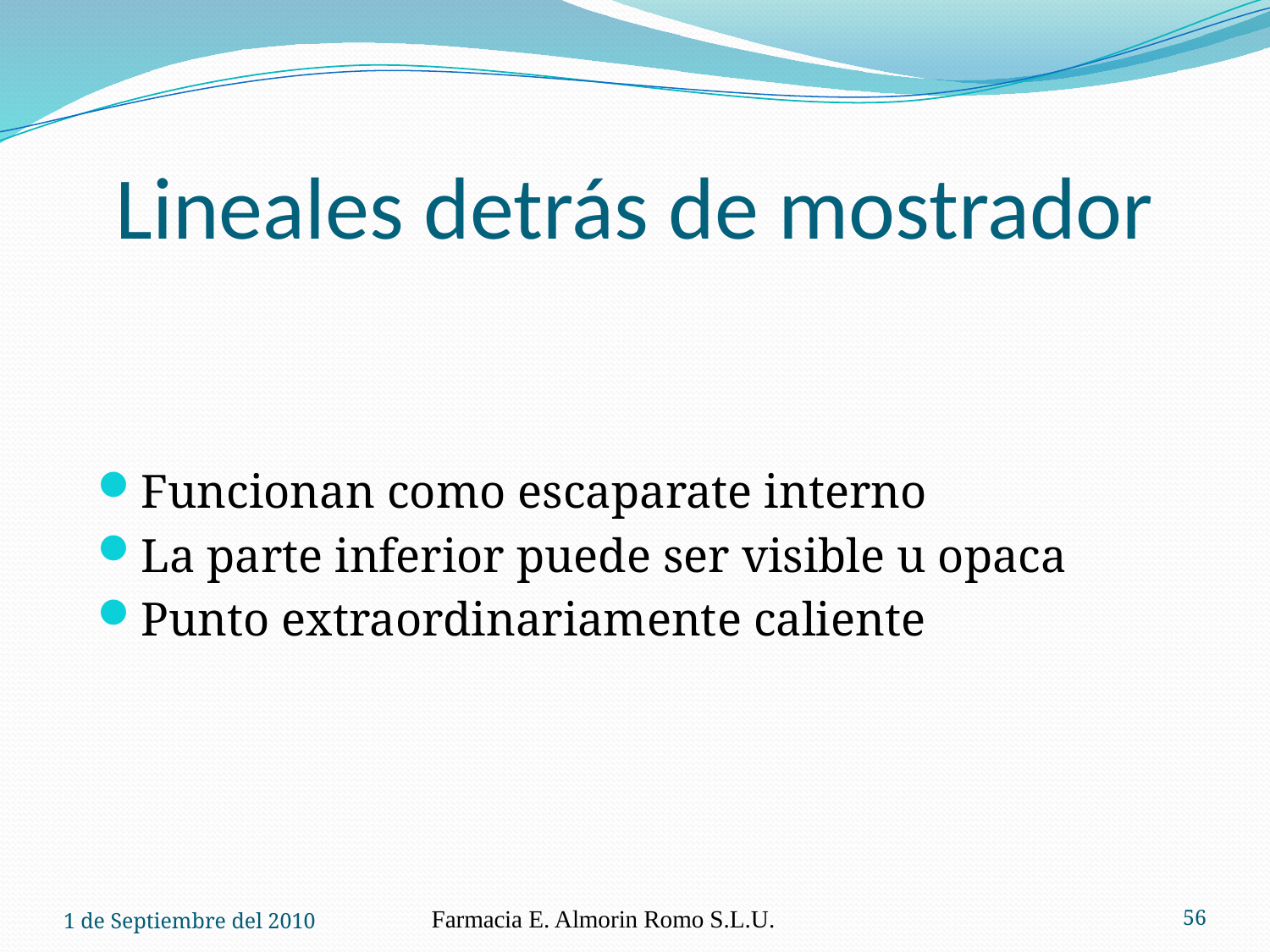

# Lineales detrás de mostrador
Funcionan como escaparate interno
La parte inferior puede ser visible u opaca
Punto extraordinariamente caliente
1 de Septiembre del 2010
Farmacia E. Almorin Romo S.L.U.
56